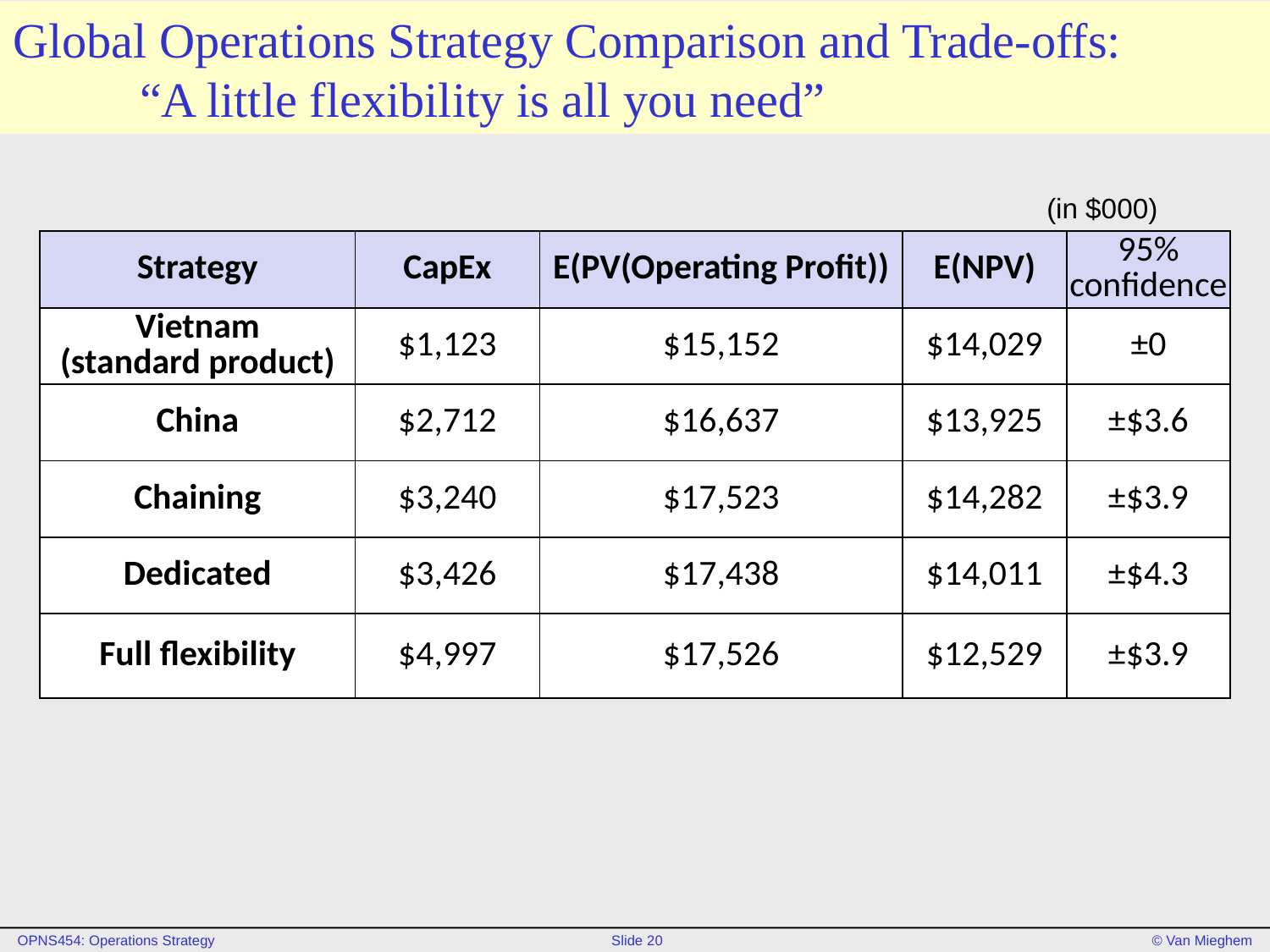

# Global Operations Strategy Comparison and Trade-offs: “A little flexibility is all you need”
(in $000)
| Strategy | CapEx | E(PV(Operating Profit)) | E(NPV) | 95% confidence |
| --- | --- | --- | --- | --- |
| Vietnam (standard product) | $1,123 | $15,152 | $14,029 | ±0 |
| China | $2,712 | $16,637 | $13,925 | ±$3.6 |
| Chaining | $3,240 | $17,523 | $14,282 | ±$3.9 |
| Dedicated | $3,426 | $17,438 | $14,011 | ±$4.3 |
| Full flexibility | $4,997 | $17,526 | $12,529 | ±$3.9 |